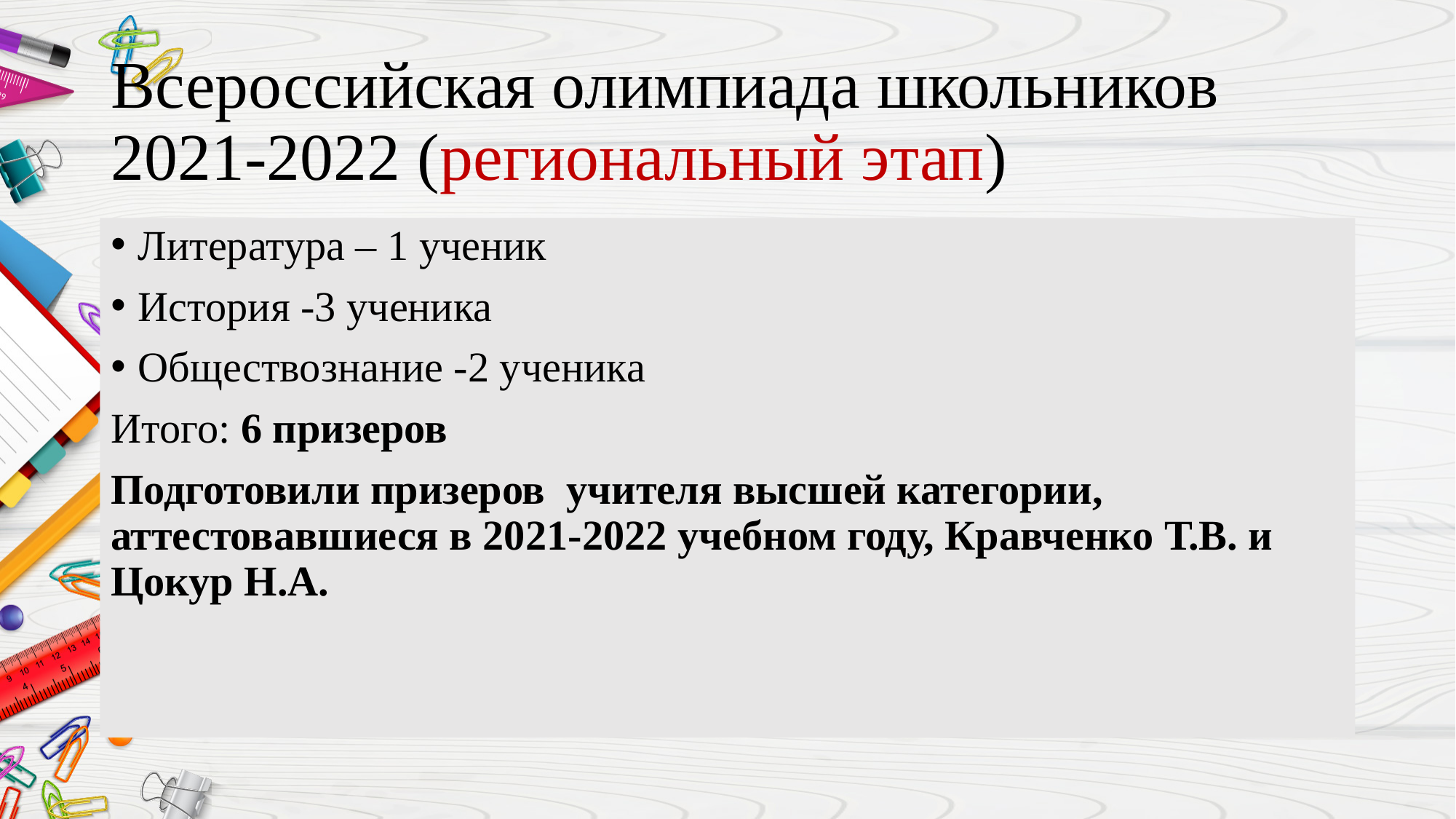

# Всероссийская олимпиада школьников 2021-2022 (региональный этап)
Литература – 1 ученик
История -3 ученика
Обществознание -2 ученика
Итого: 6 призеров
Подготовили призеров  учителя высшей категории, аттестовавшиеся в 2021-2022 учебном году, Кравченко Т.В. и Цокур Н.А.